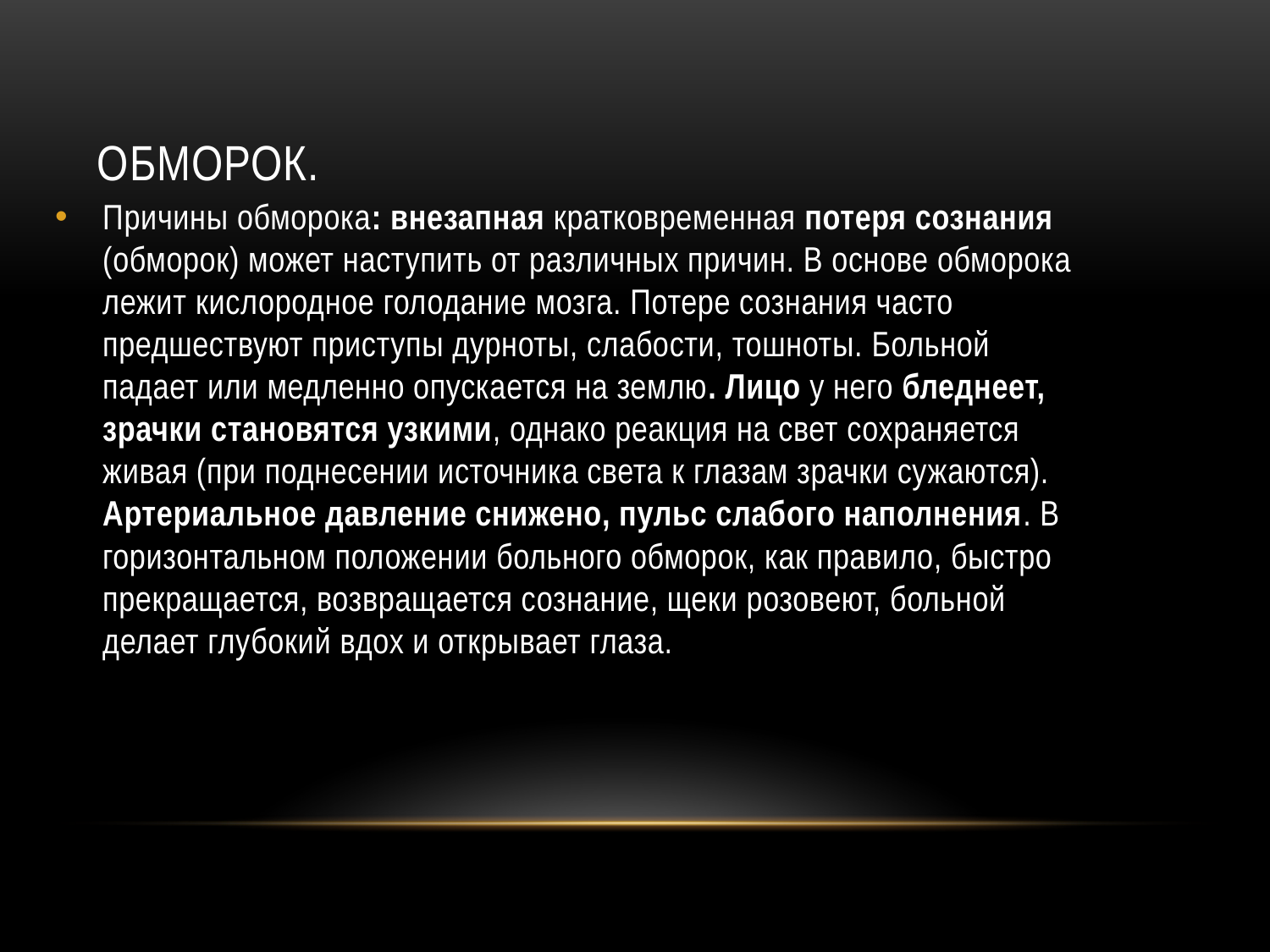

# Обморок.
Причины обморока: внезапная кратковременная потеря сознания (обморок) может наступить от различных причин. В основе обморока лежит кислородное голодание мозга. Потере сознания часто предшествуют приступы дурноты, слабости, тошноты. Больной падает или медленно опускается на землю. Лицо у него бледнеет, зрачки становятся узкими, однако реакция на свет сохраняется живая (при поднесении источника света к глазам зрачки сужаются). Артериальное давление снижено, пульс слабого наполнения. В горизонтальном положении больного обморок, как правило, быстро прекращается, возвращается сознание, щеки розовеют, больной делает глубокий вдох и открывает глаза.